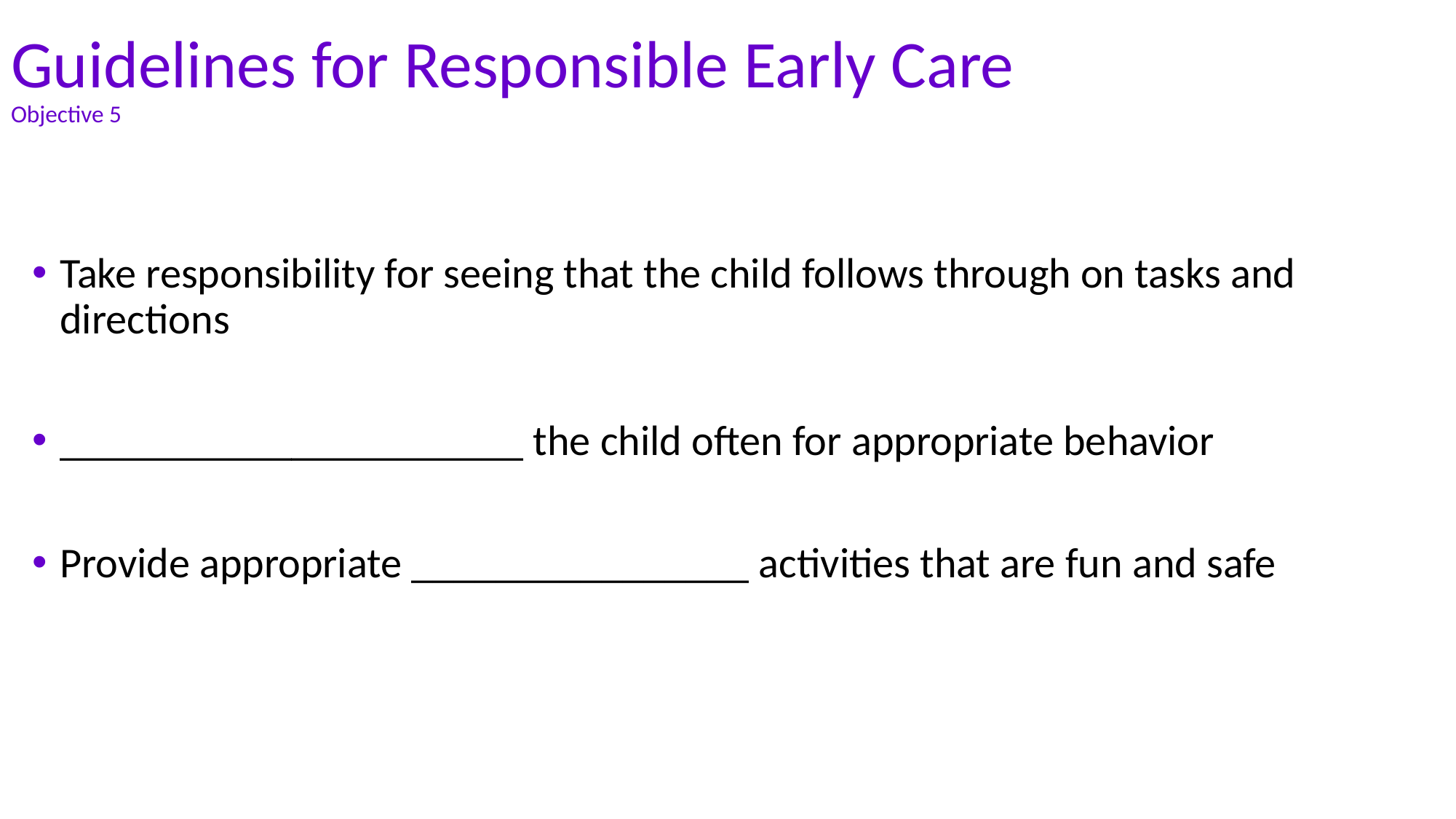

# Guidelines for Responsible Early Care Objective 5
Take responsibility for seeing that the child follows through on tasks and directions

______________________ the child often for appropriate behavior

Provide appropriate ________________ activities that are fun and safe